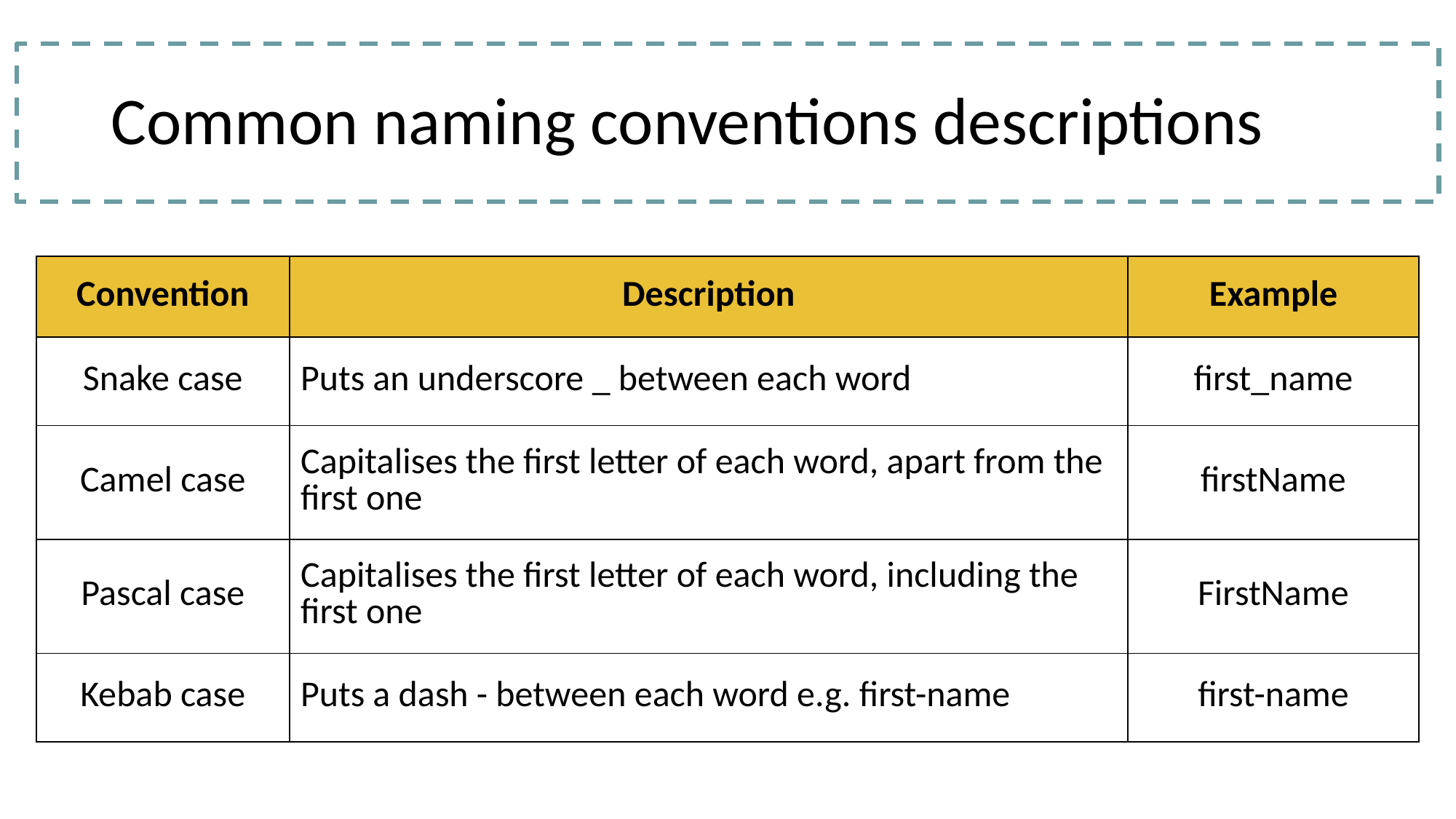

# Common naming conventions descriptions
| Convention | Description | Example |
| --- | --- | --- |
| Snake case | Puts an underscore \_ between each word | first\_name |
| Camel case | Capitalises the first letter of each word, apart from the first one | firstName |
| Pascal case | Capitalises the first letter of each word, including the first one | FirstName |
| Kebab case | Puts a dash - between each word e.g. first-name | first-name |